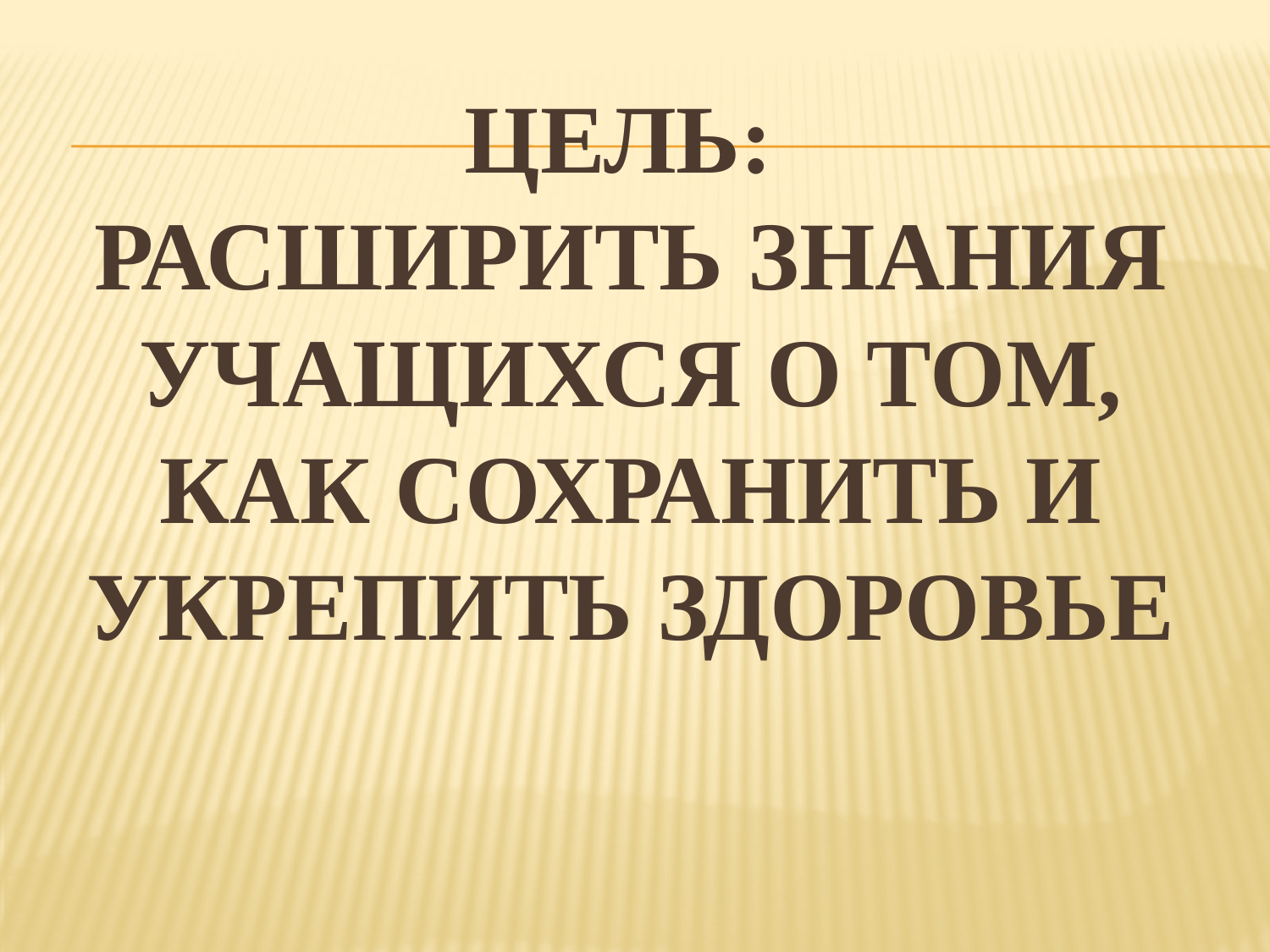

# Цель: расширить знания учащихся о том, как сохранить и укрепить здоровье